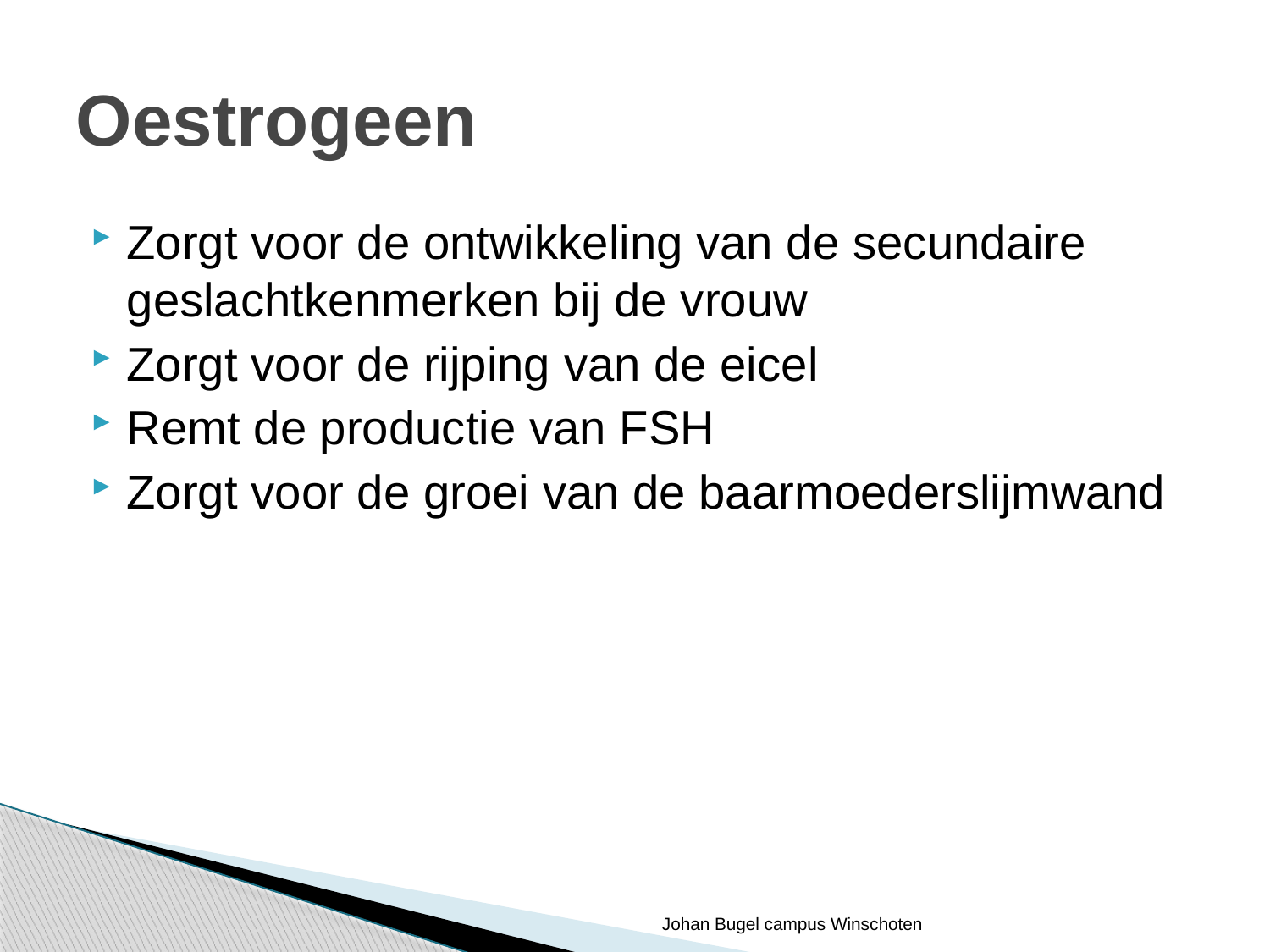

# Oestrogeen
Zorgt voor de ontwikkeling van de secundaire geslachtkenmerken bij de vrouw
Zorgt voor de rijping van de eicel
Remt de productie van FSH
Zorgt voor de groei van de baarmoederslijmwand
Johan Bugel campus Winschoten